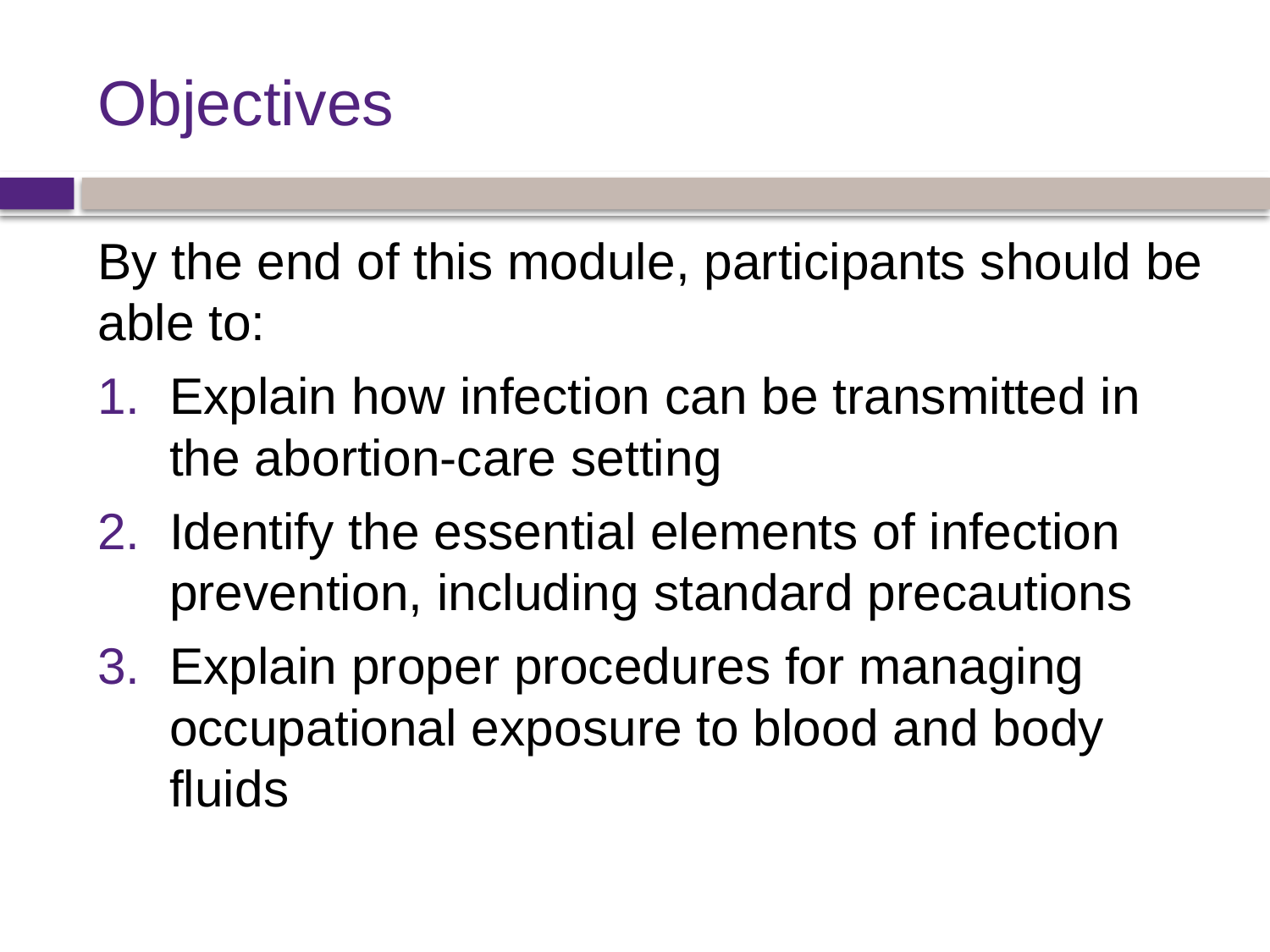

# Objectives
By the end of this module, participants should be able to:
Explain how infection can be transmitted in the abortion-care setting
Identify the essential elements of infection prevention, including standard precautions
Explain proper procedures for managing occupational exposure to blood and body fluids